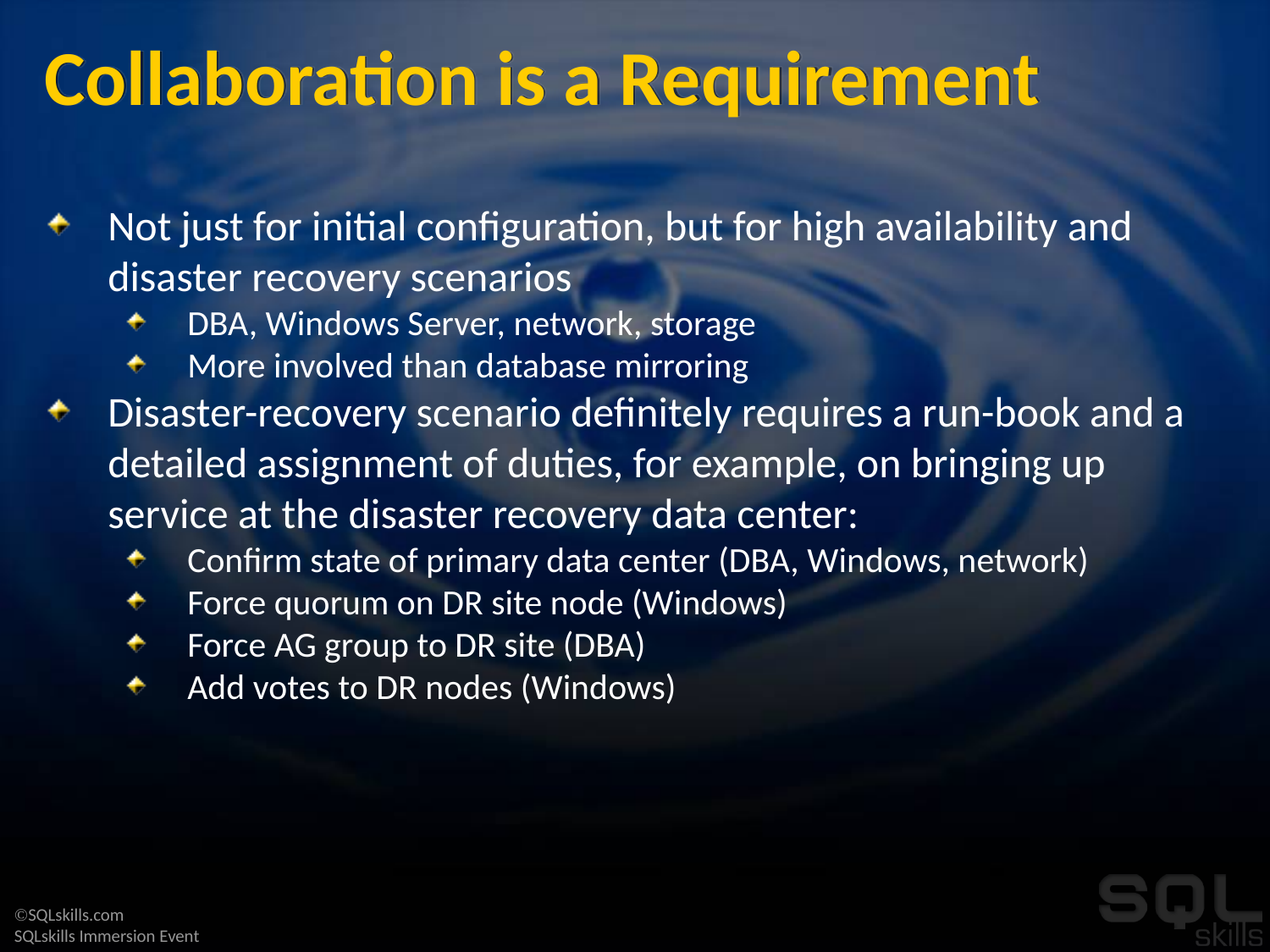

# Collaboration is a Requirement
Not just for initial configuration, but for high availability and disaster recovery scenarios
DBA, Windows Server, network, storage
More involved than database mirroring
Disaster-recovery scenario definitely requires a run-book and a detailed assignment of duties, for example, on bringing up service at the disaster recovery data center:
Confirm state of primary data center (DBA, Windows, network)
Force quorum on DR site node (Windows)
Force AG group to DR site (DBA)
Add votes to DR nodes (Windows)